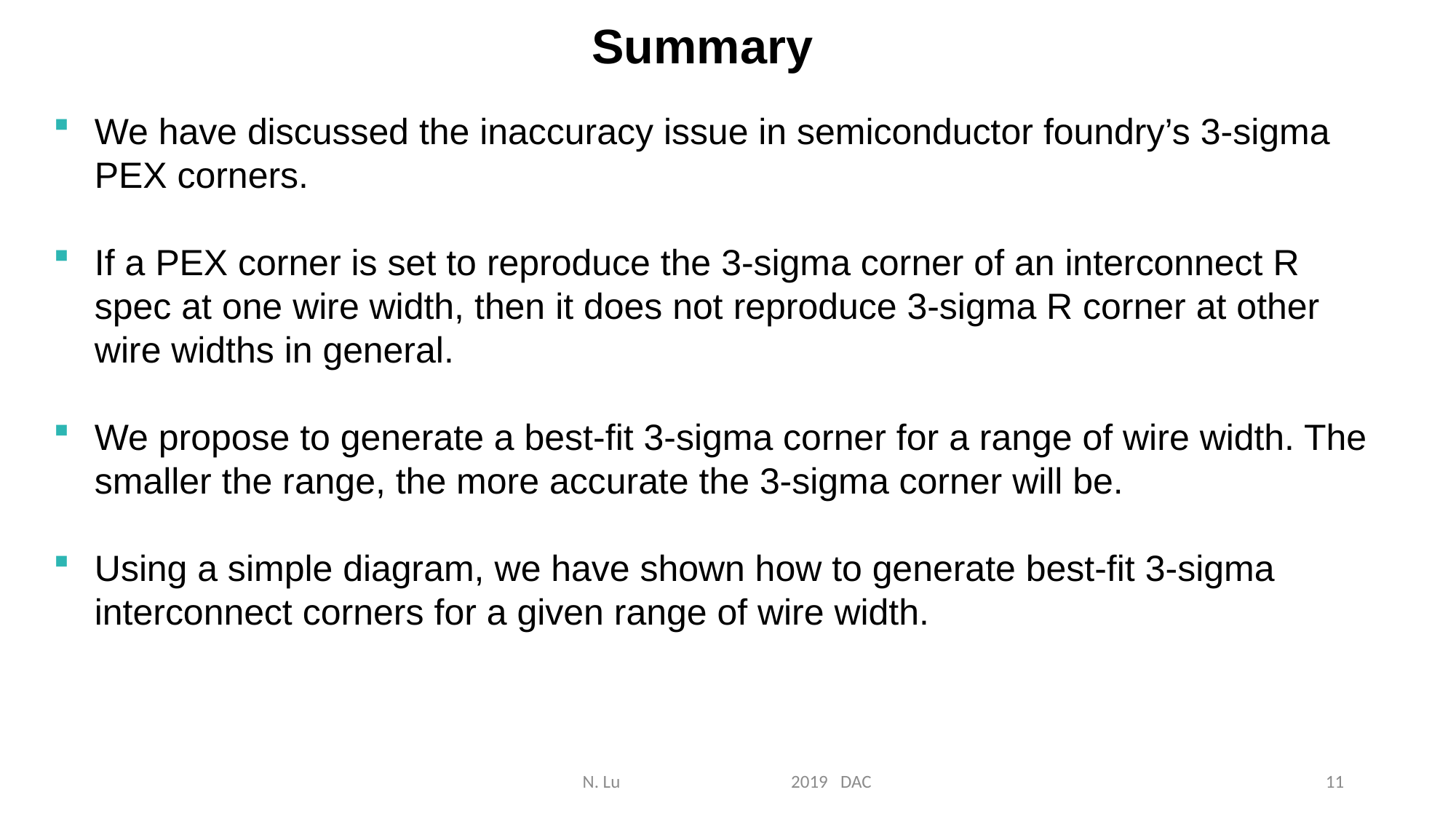

Summary
We have discussed the inaccuracy issue in semiconductor foundry’s 3-sigma PEX corners.

If a PEX corner is set to reproduce the 3-sigma corner of an interconnect R spec at one wire width, then it does not reproduce 3-sigma R corner at other wire widths in general.

We propose to generate a best-fit 3-sigma corner for a range of wire width. The smaller the range, the more accurate the 3-sigma corner will be.

Using a simple diagram, we have shown how to generate best-fit 3-sigma interconnect corners for a given range of wire width.
N. Lu                                         2019   DAC
11